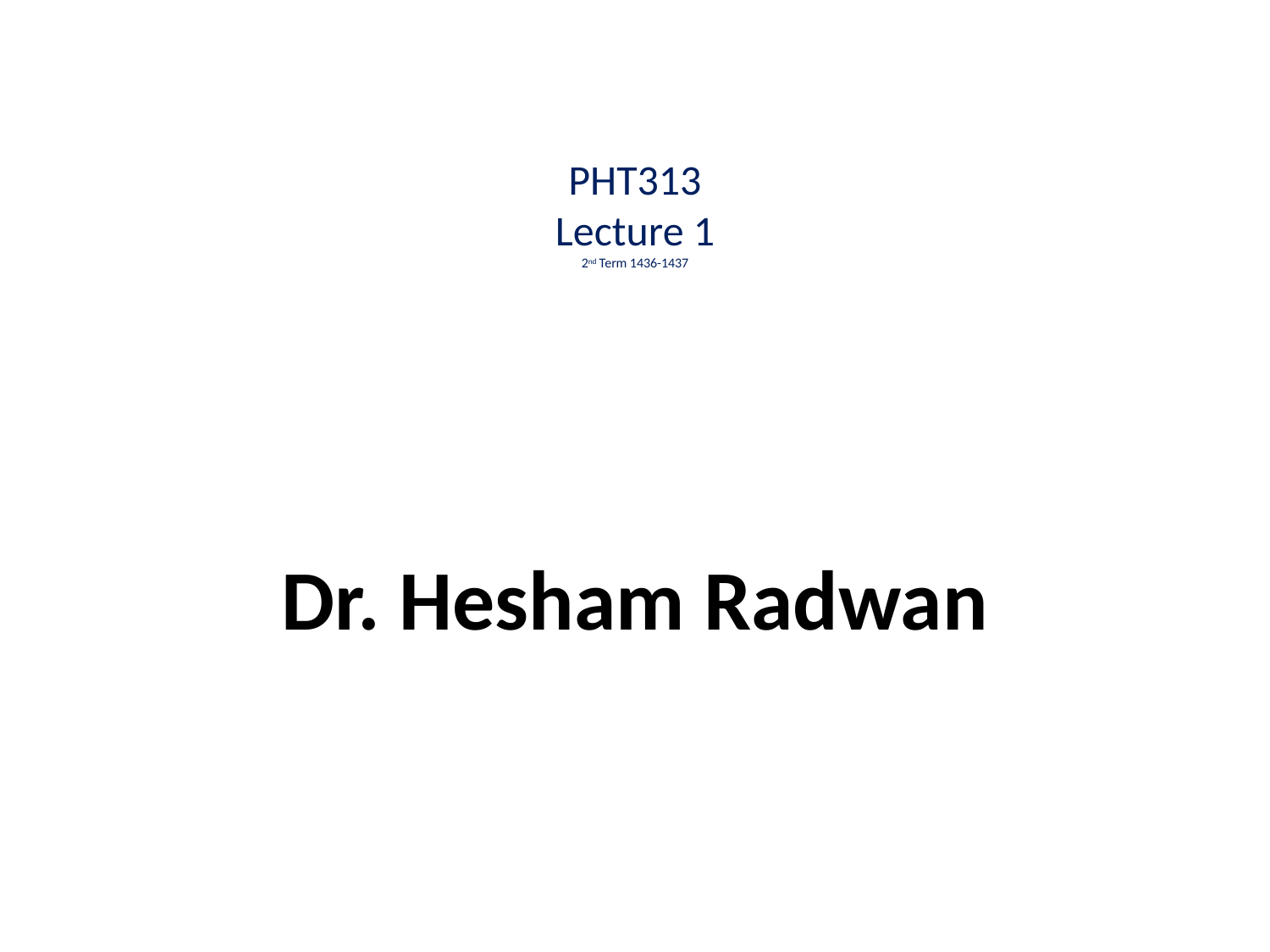

# PHT313 Lecture 1 2nd Term 1436-1437
Dr. Hesham Radwan